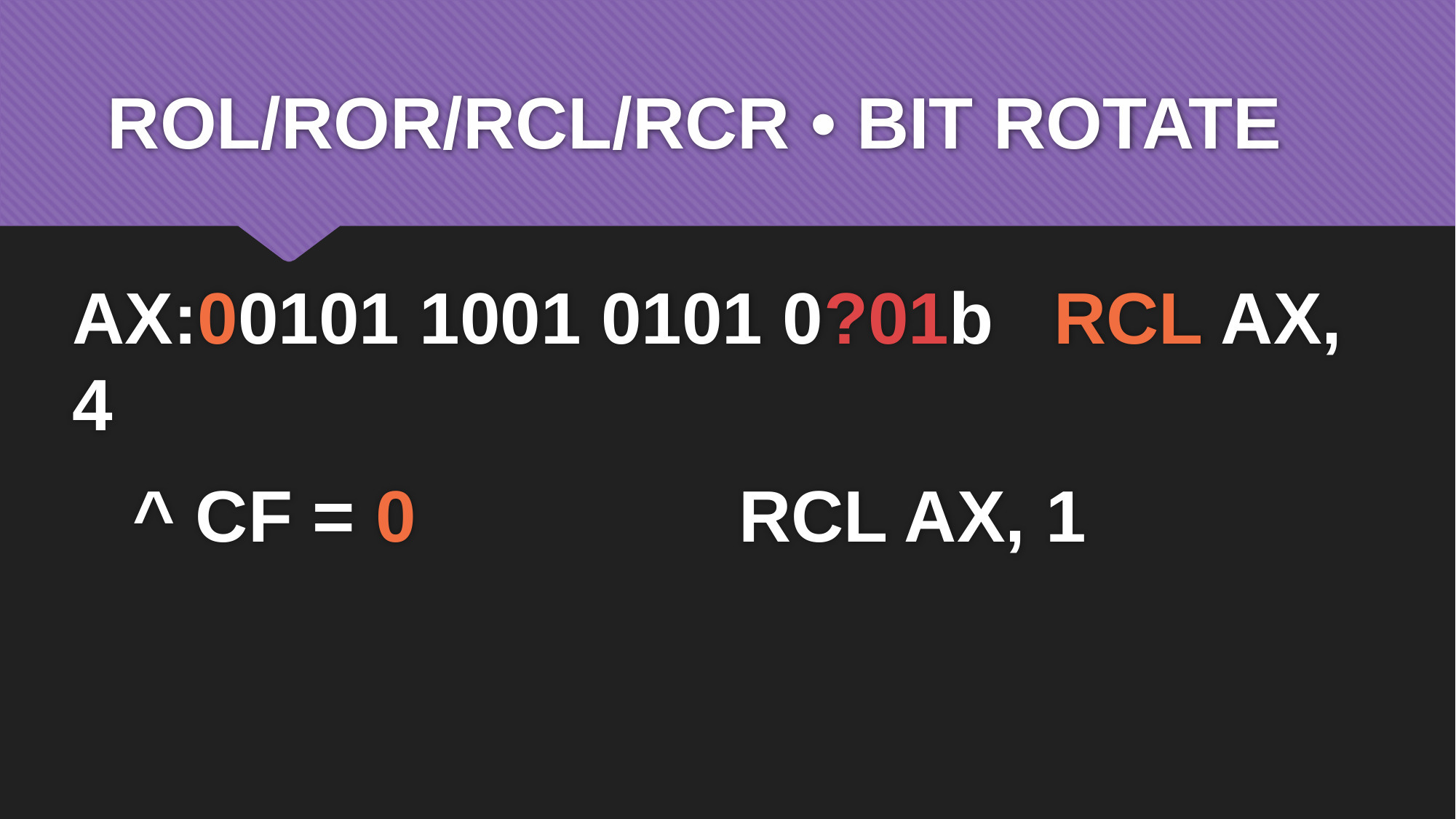

# ROL/ROR/RCL/RCR • BIT ROTATE
AX:00101 1001 0101 0?01b   RCL AX, 4
   ^ CF = 0                RCL AX, 1